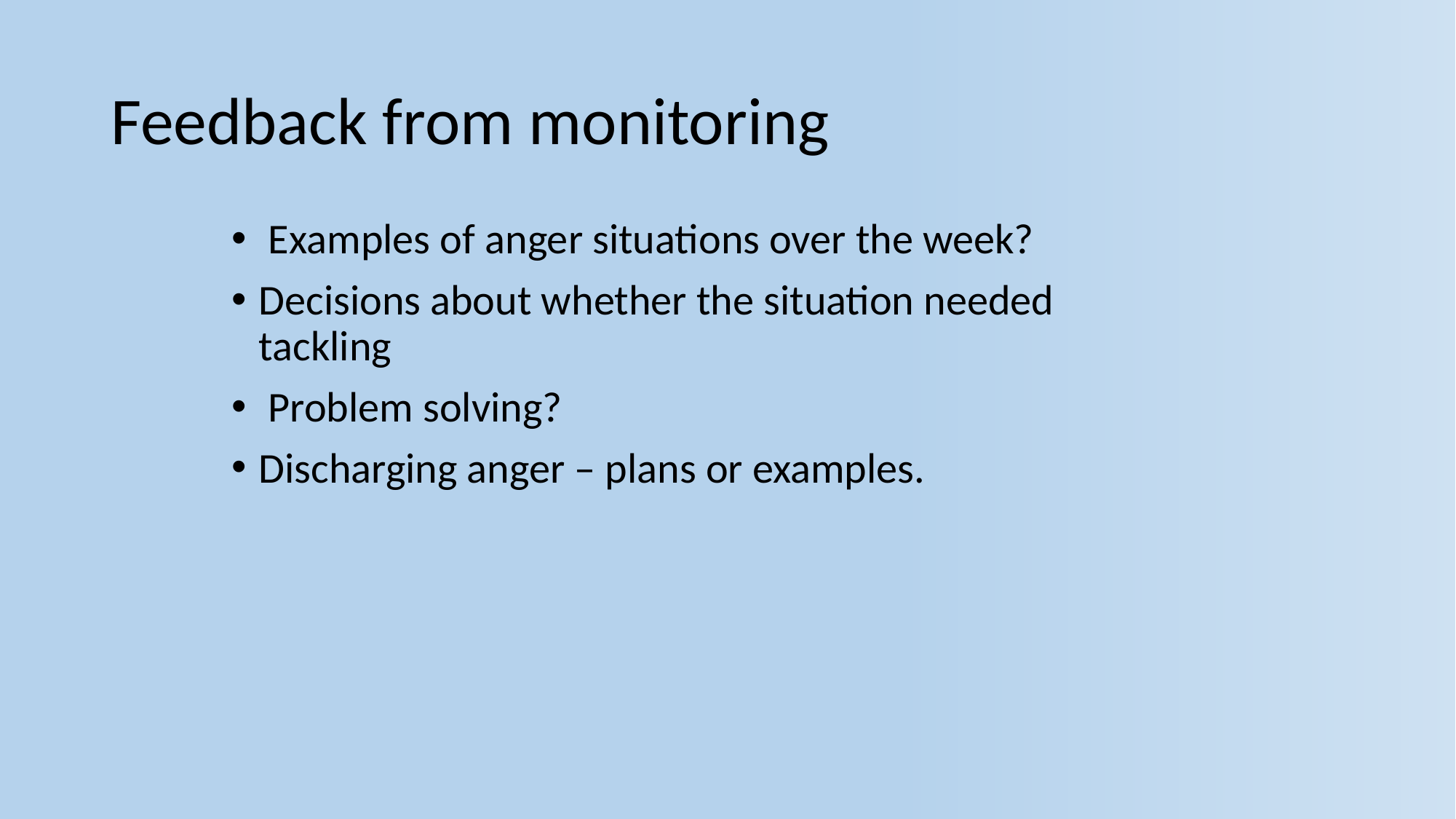

# Feedback from monitoring
 Examples of anger situations over the week?
Decisions about whether the situation needed tackling
 Problem solving?
Discharging anger – plans or examples.